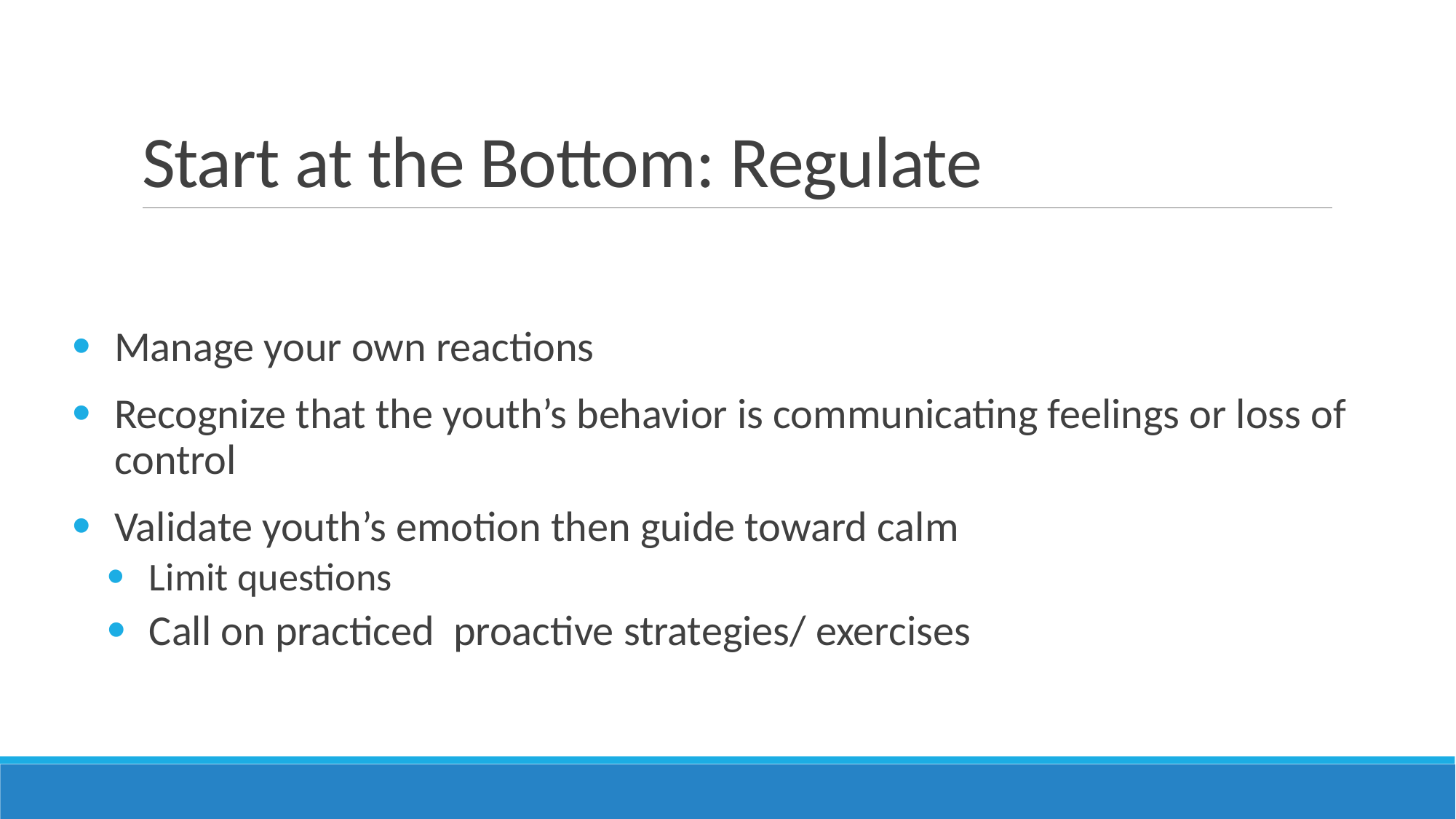

# Start at the Bottom: Regulate
Manage your own reactions
Recognize that the youth’s behavior is communicating feelings or loss of control
Validate youth’s emotion then guide toward calm
Limit questions
Call on practiced  proactive strategies/ exercises